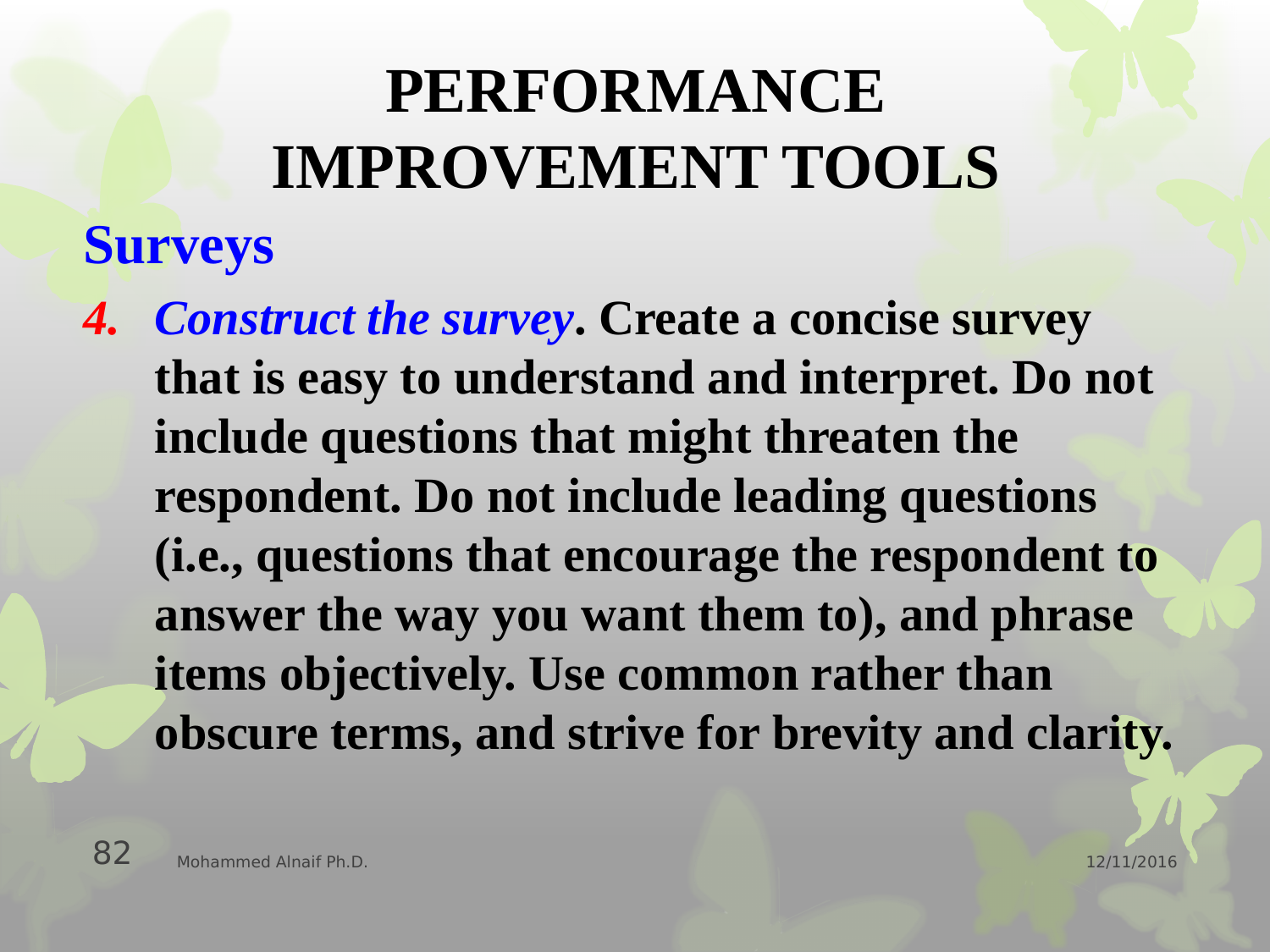

PERFORMANCE IMPROVEMENT TOOLS
Surveys
Construct the survey. Create a concise survey that is easy to understand and interpret. Do not include questions that might threaten the respondent. Do not include leading questions (i.e., questions that encourage the respondent to answer the way you want them to), and phrase items objectively. Use common rather than obscure terms, and strive for brevity and clarity.

82
Mohammed Alnaif Ph.D.
12/11/2016